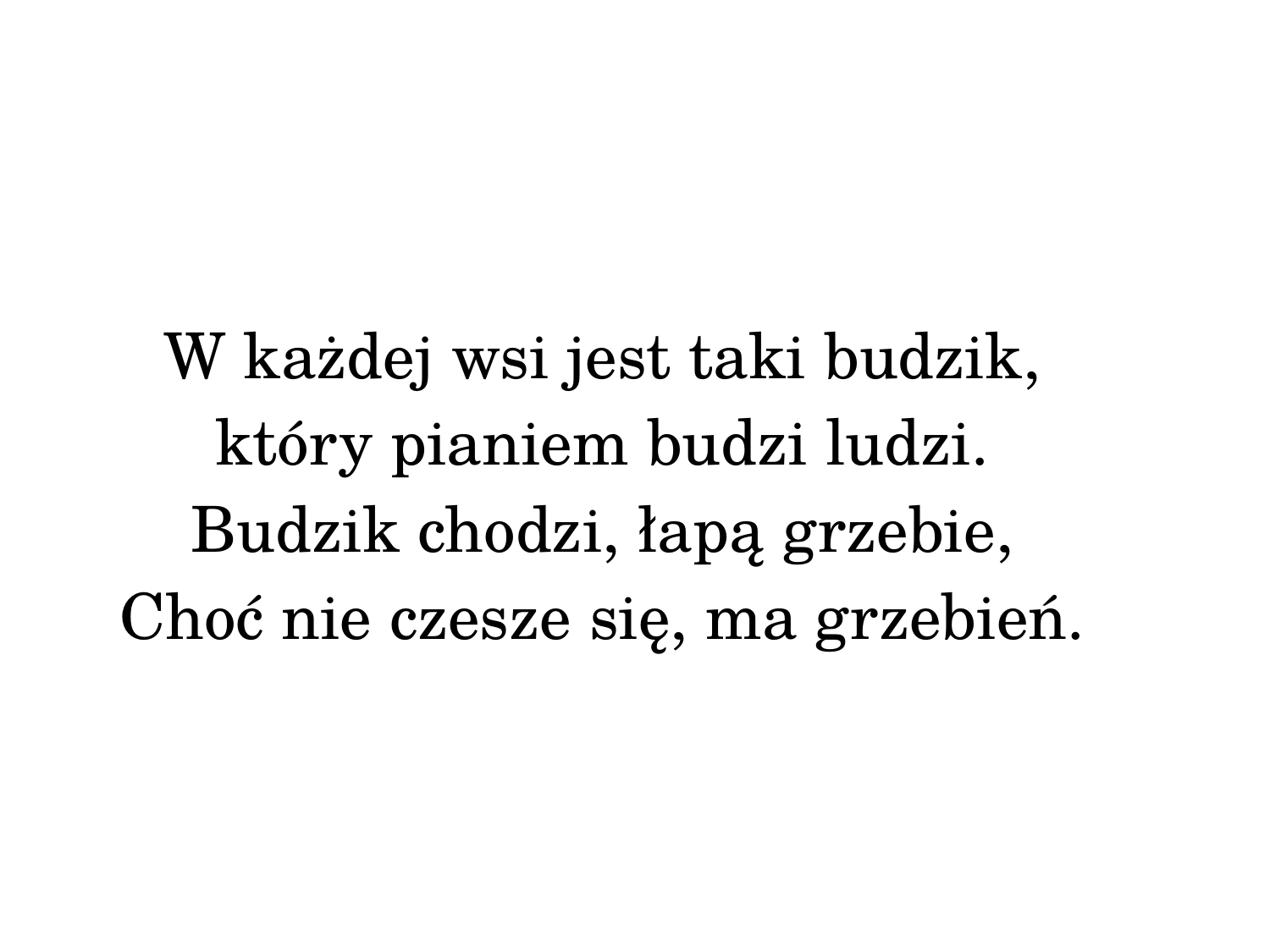

#

W każdej wsi jest taki budzik,
który pianiem budzi ludzi.
Budzik chodzi, łapą grzebie,
Choć nie czesze się, ma grzebień.